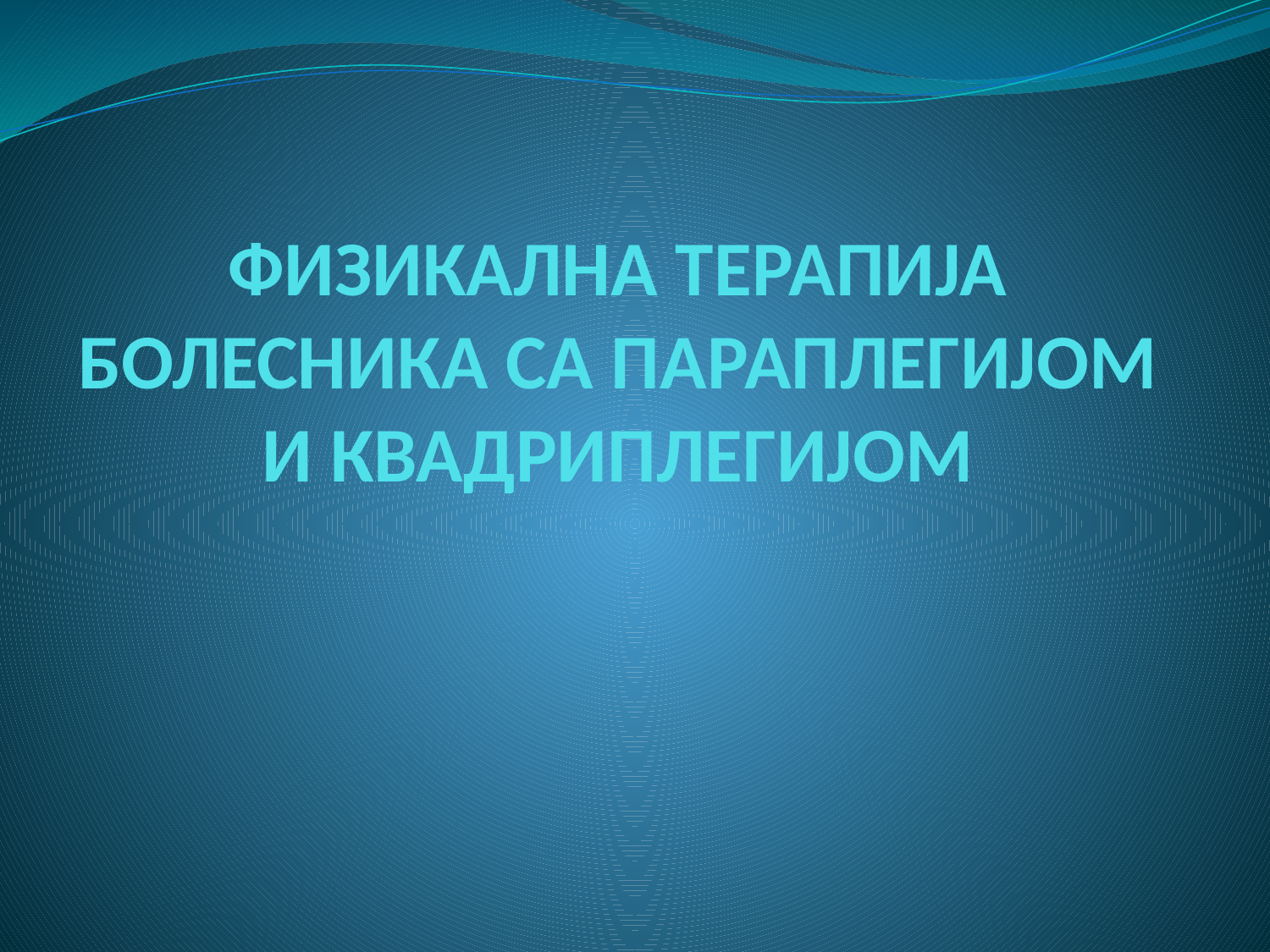

# ФИЗИКАЛНА ТЕРАПИЈА БОЛЕСНИКА СА ПАРАПЛЕГИЈОМ И КВАДРИПЛЕГИЈОМ